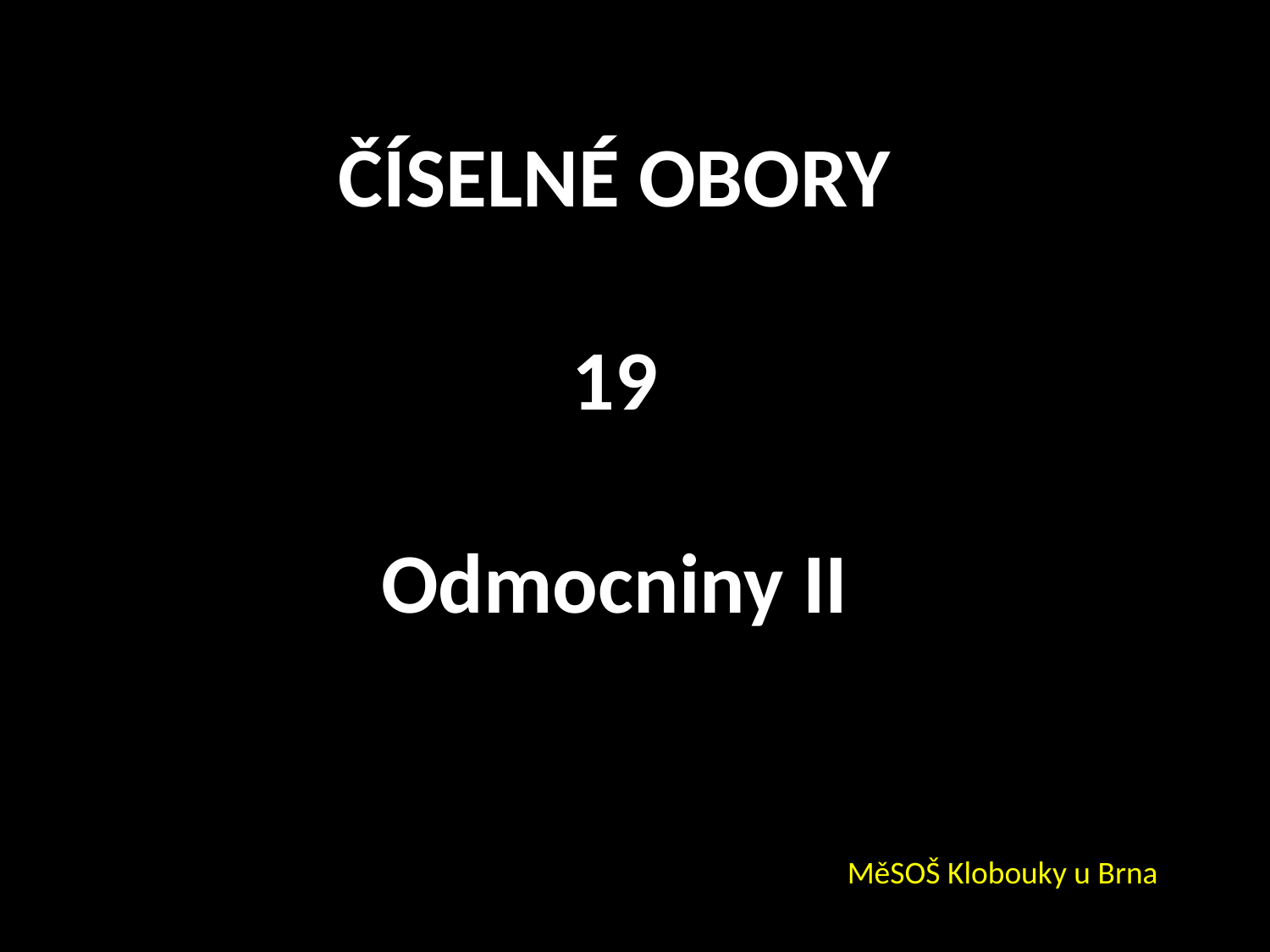

ČÍSELNÉ OBORY

19

Odmocniny II

MěSOŠ Klobouky u Brna